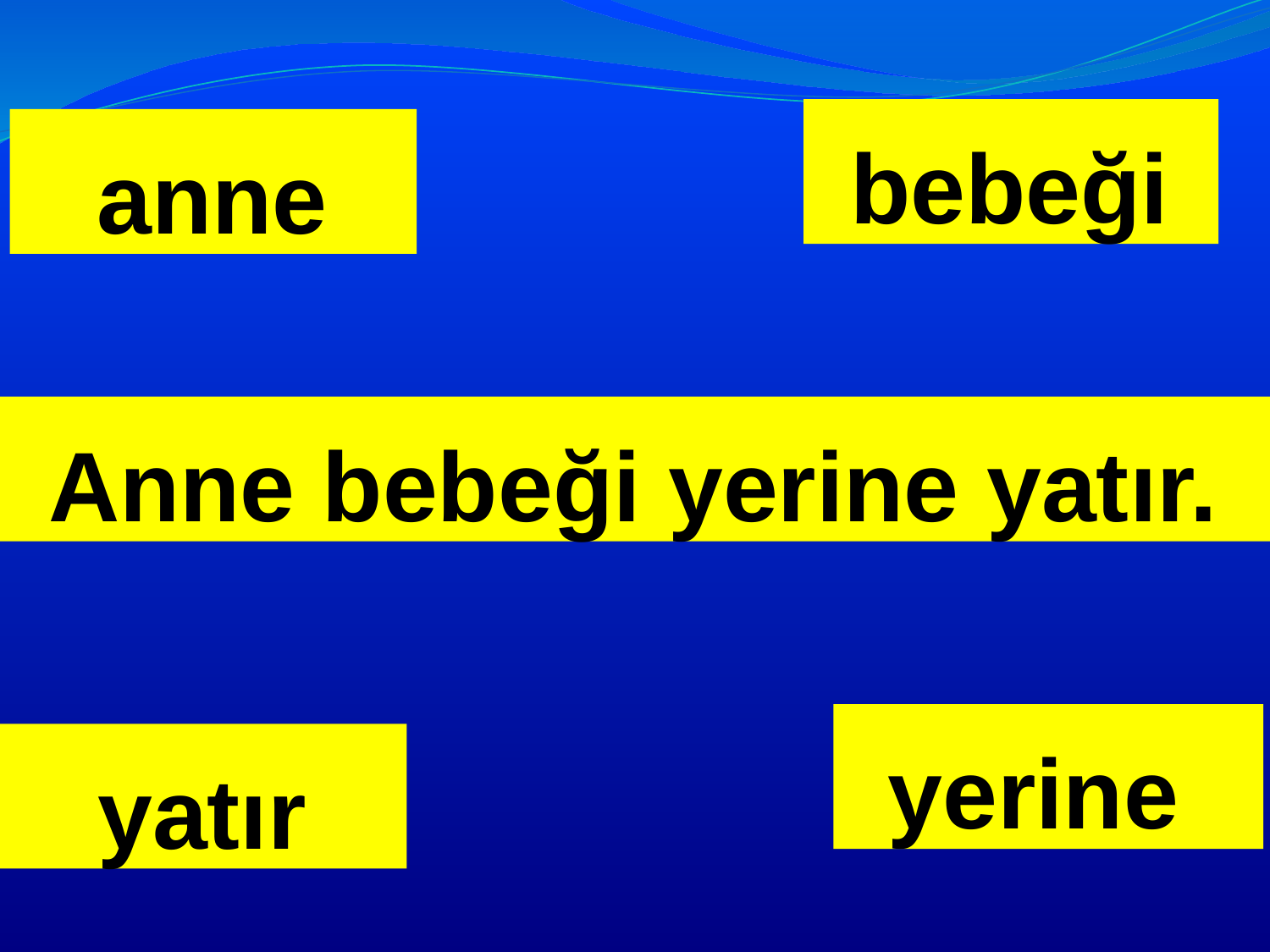

bebeği
# anne
Anne bebeği yerine yatır.
yerine
yatır